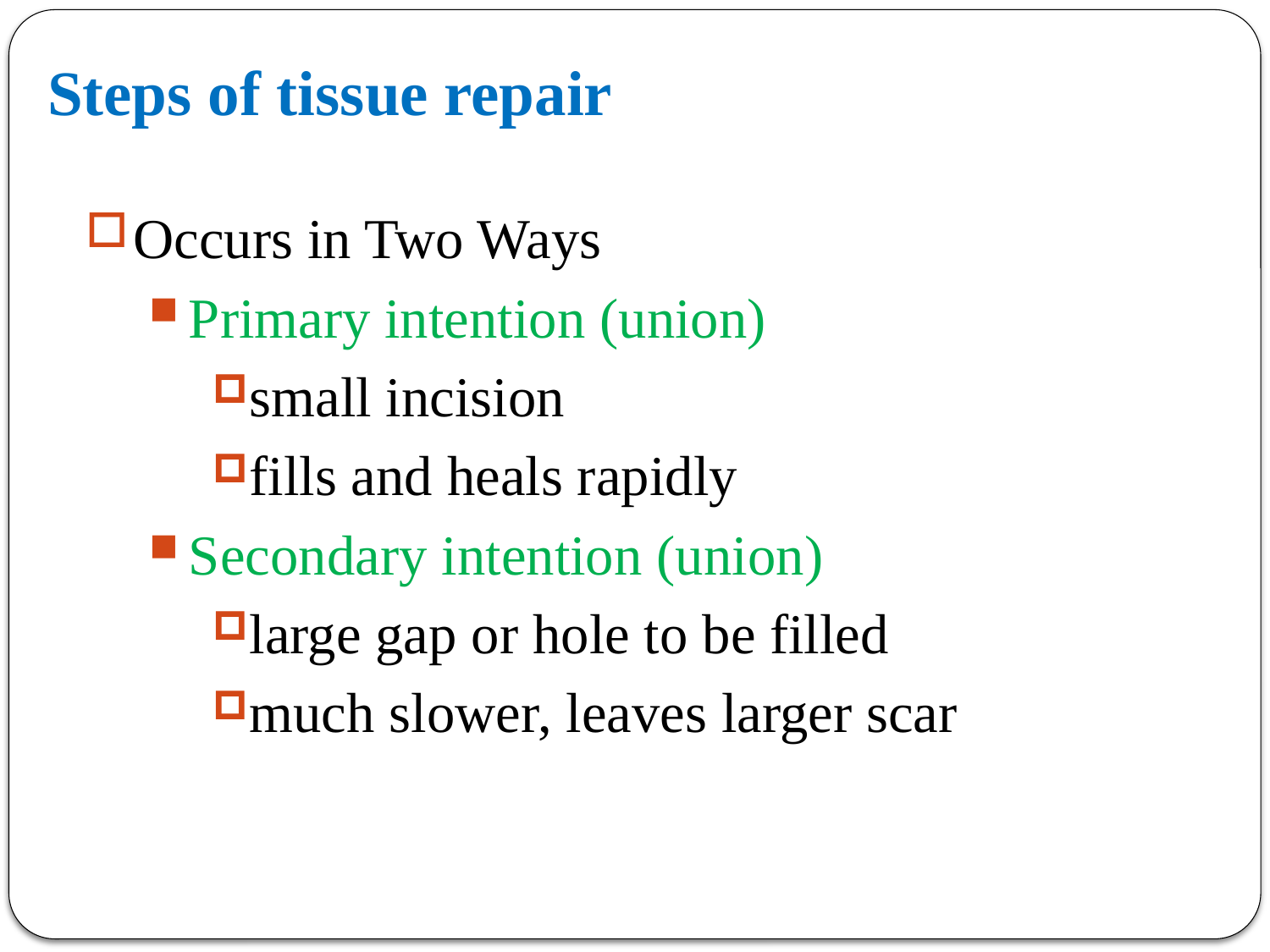

Steps of tissue repair
Occurs in Two Ways
Primary intention (union)
small incision
fills and heals rapidly
Secondary intention (union)
large gap or hole to be filled
much slower, leaves larger scar